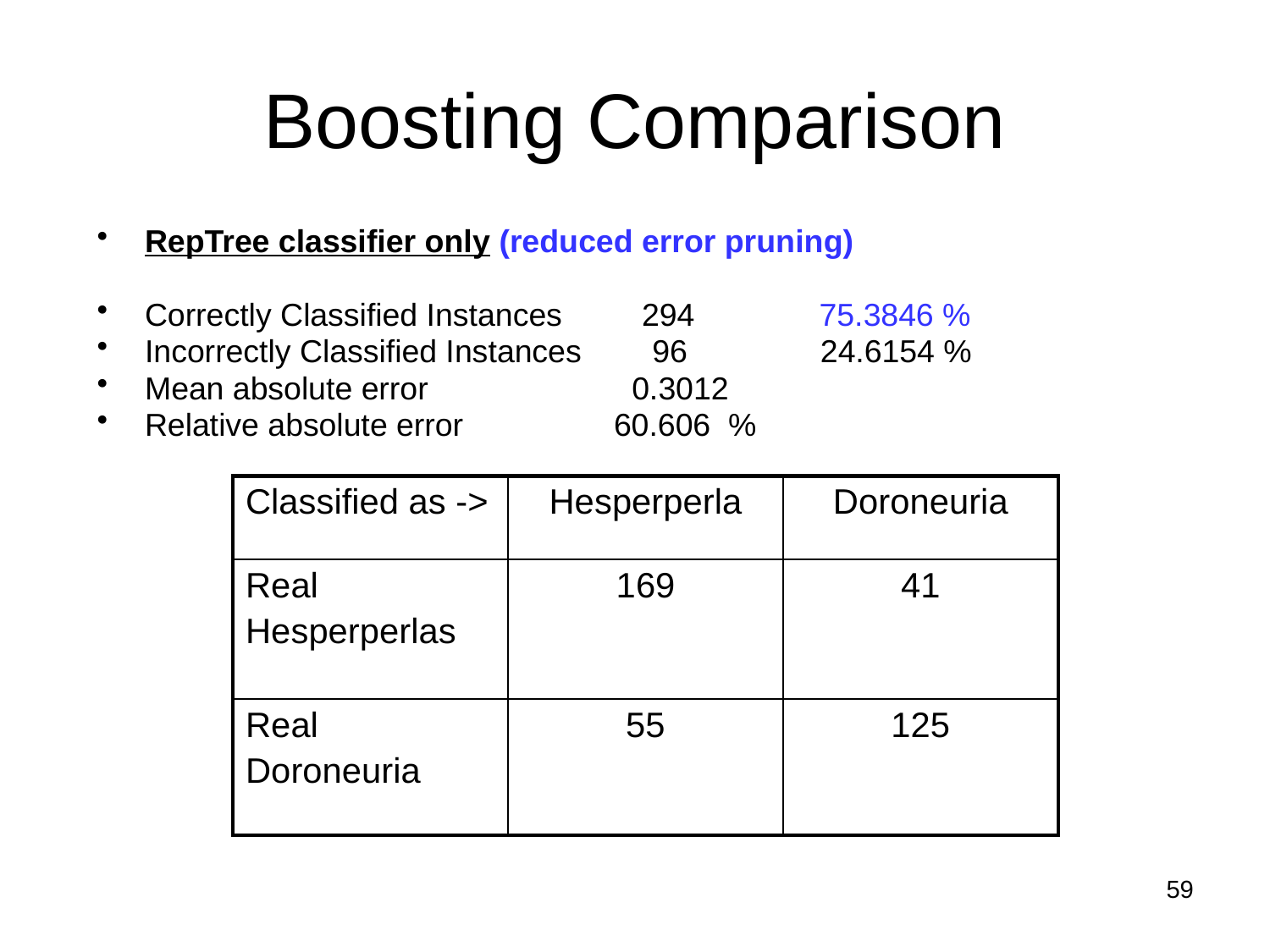

# Boosting Comparison
RepTree classifier only (reduced error pruning)

Correctly Classified Instances         294              75.3846 %
Incorrectly Classified Instances        96               24.6154 %
Mean absolute error                       0.3012
Relative absolute error                 60.606  %

| Classified as -> | Hesperperla | Doroneuria |
| --- | --- | --- |
| Real Hesperperlas | 169 | 41 |
| Real Doroneuria | 55 | 125 |
59